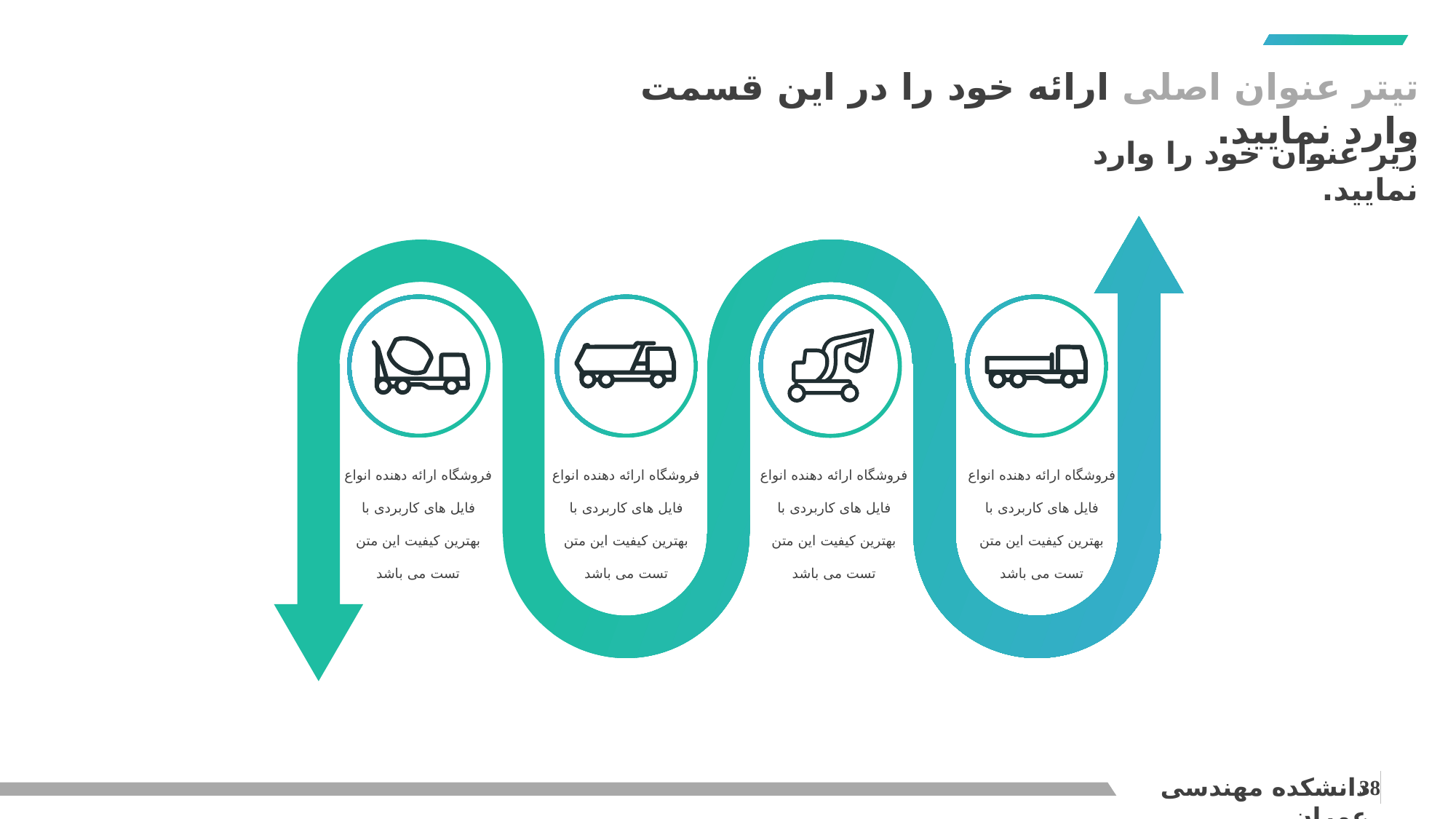

تیتر عنوان اصلی ارائه خود را در این قسمت وارد نمایید.
زیر عنوان خود را وارد نمایید.

فروشگاه ارائه دهنده انواع فایل های کاربردی با بهترین کیفیت این متن تست می باشد
فروشگاه ارائه دهنده انواع فایل های کاربردی با بهترین کیفیت این متن تست می باشد
فروشگاه ارائه دهنده انواع فایل های کاربردی با بهترین کیفیت این متن تست می باشد
فروشگاه ارائه دهنده انواع فایل های کاربردی با بهترین کیفیت این متن تست می باشد
دانشکده مهندسی عمران